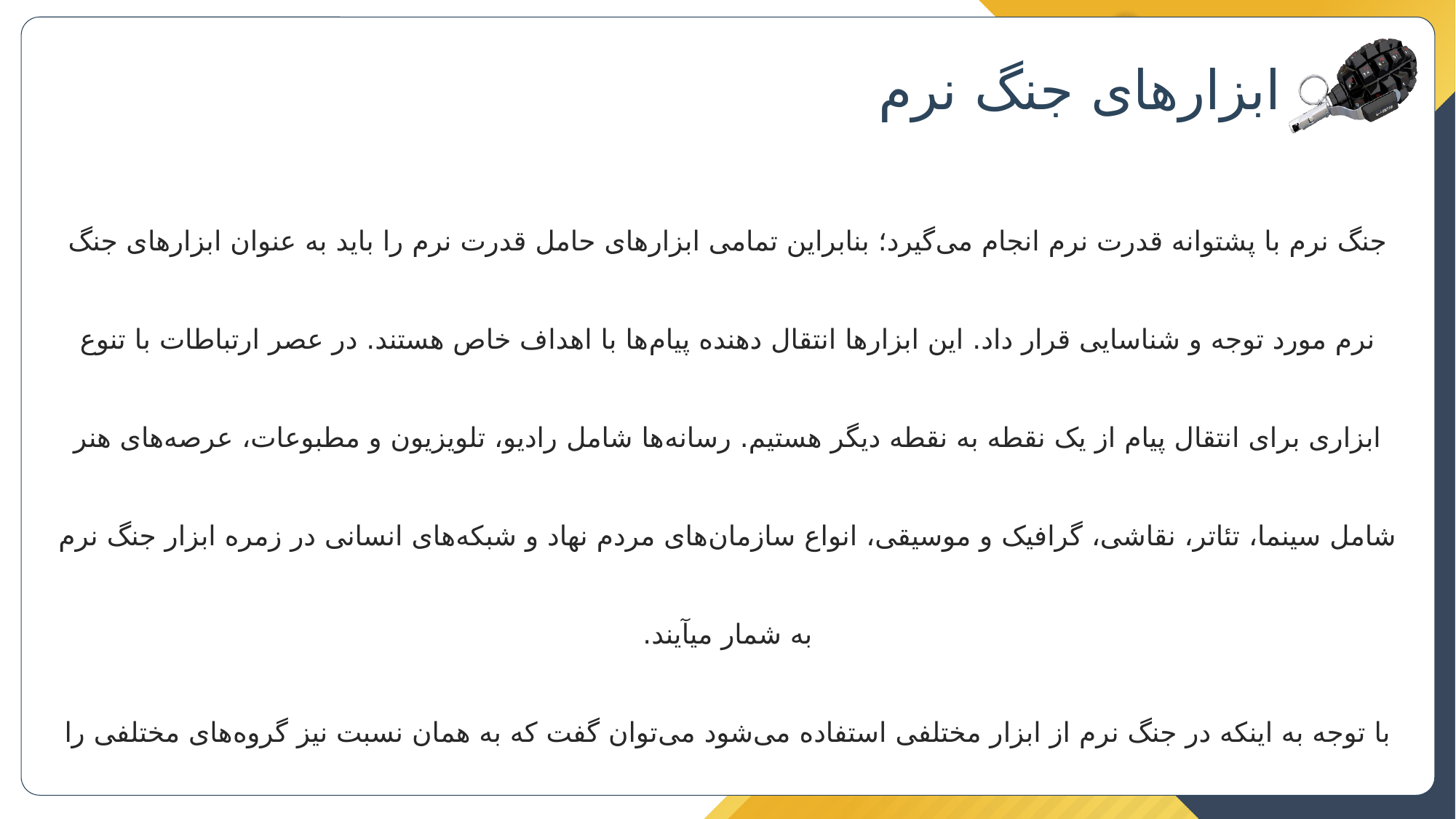

ابزار‌های جنگ نرم
جنگ نرم با پشتوانه قدرت نرم انجام می‌گیرد؛ بنابراین تمامی ابزار‌های حامل قدرت نرم را باید به عنوان ابزار‌های جنگ نرم مورد توجه و شناسایی قرار داد. این ابزار‌ها انتقال دهنده پیام‌ها با اهداف خاص هستند. در عصر ارتباطات با تنوع ابزاری برای انتقال پیام از یک نقطه به نقطه دیگر هستیم. رسانه‌ها شامل رادیو، تلویزیون و مطبوعات، عرصه‌های هنر شامل سینما، تئاتر، نقاشی، گرافیک و موسیقی، انواع سازمان‌های مردم نهاد و شبکه‌های انسانی در زمره ابزار جنگ نرم به شمار می‏آیند.
با توجه به اینکه در جنگ نرم از ابزار مختلفی استفاده می‌شود می‌توان گفت که به همان نسبت نیز گروه‌های مختلفی را مورد هدف و مبارزه قرار می‌دهد.